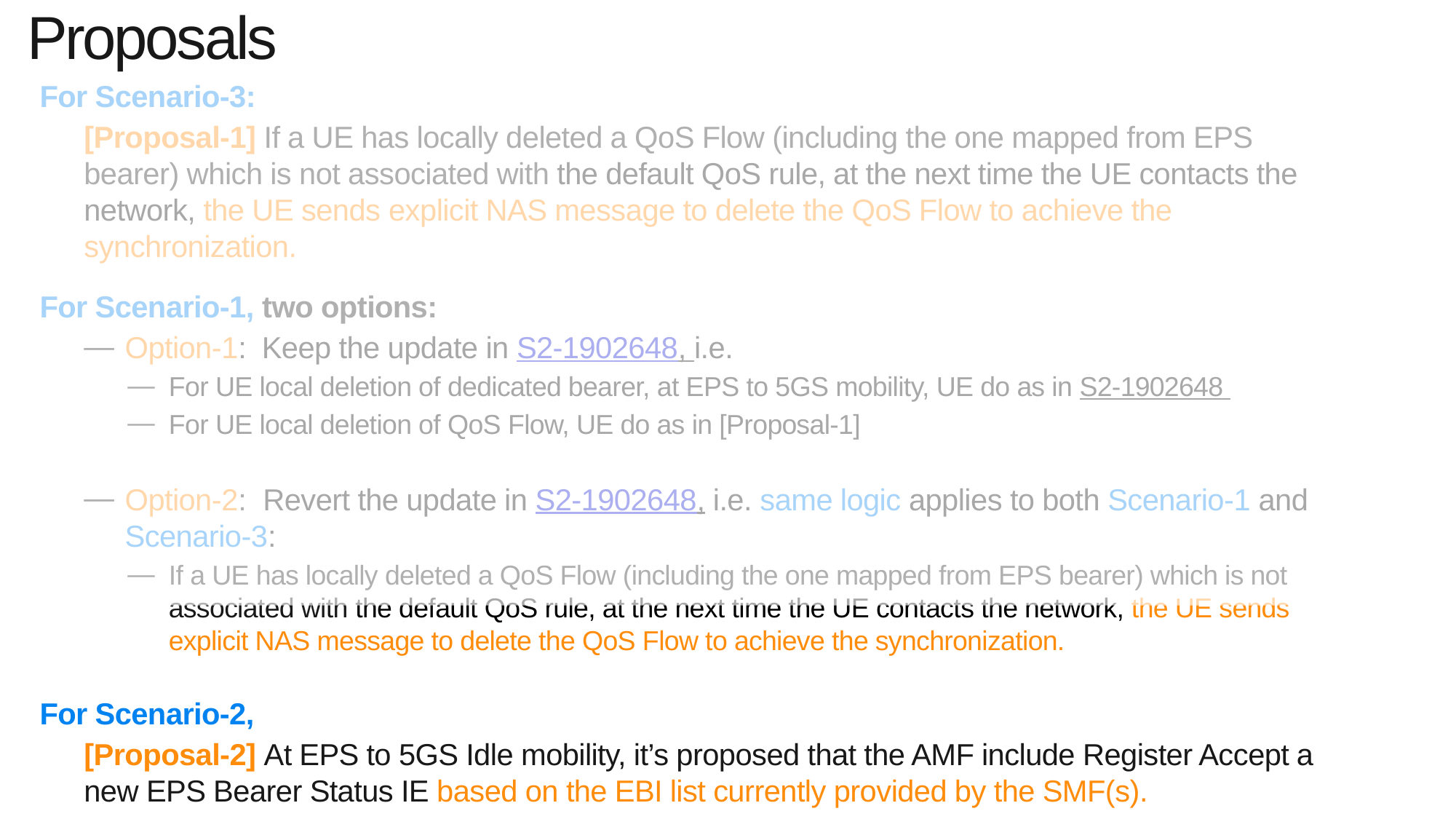

# Proposals

For Scenario-3:
[Proposal-1] If a UE has locally deleted a QoS Flow (including the one mapped from EPS bearer) which is not associated with the default QoS rule, at the next time the UE contacts the network, the UE sends explicit NAS message to delete the QoS Flow to achieve the synchronization.

For Scenario-1, two options:
Option-1:  Keep the update in S2-1902648, i.e.
For UE local deletion of dedicated bearer, at EPS to 5GS mobility, UE do as in S2-1902648
For UE local deletion of QoS Flow, UE do as in [Proposal-1]

Option-2:  Revert the update in S2-1902648, i.e. same logic applies to both Scenario-1 and Scenario-3:
If a UE has locally deleted a QoS Flow (including the one mapped from EPS bearer) which is not associated with the default QoS rule, at the next time the UE contacts the network, the UE sends explicit NAS message to delete the QoS Flow to achieve the synchronization.

For Scenario-2,
[Proposal-2] At EPS to 5GS Idle mobility, it’s proposed that the AMF include Register Accept a new EPS Bearer Status IE based on the EBI list currently provided by the SMF(s).

See 23.502 CR1146 (S2-1903147)